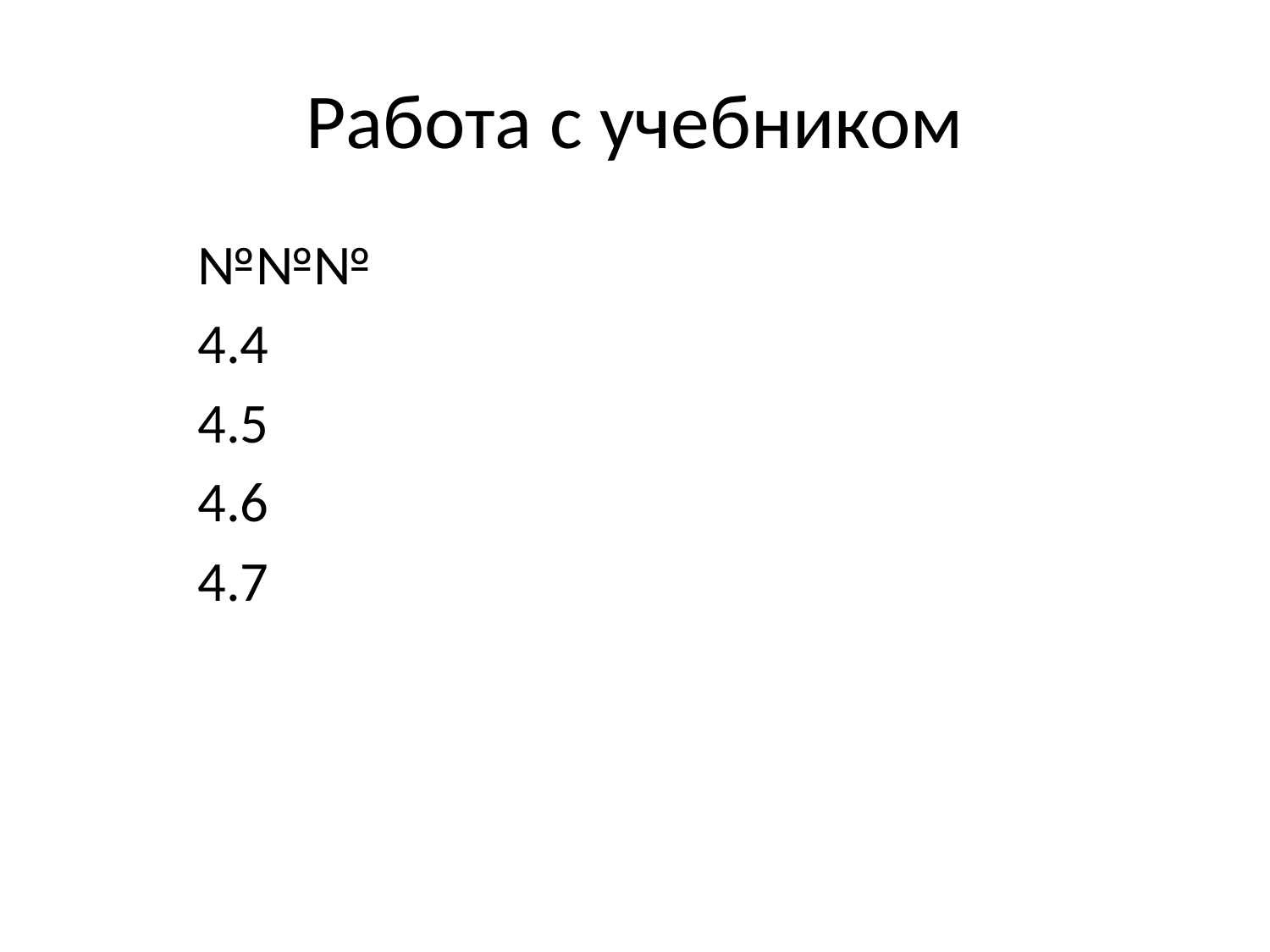

# Работа с учебником
№№№
4.4
4.5
4.6
4.7